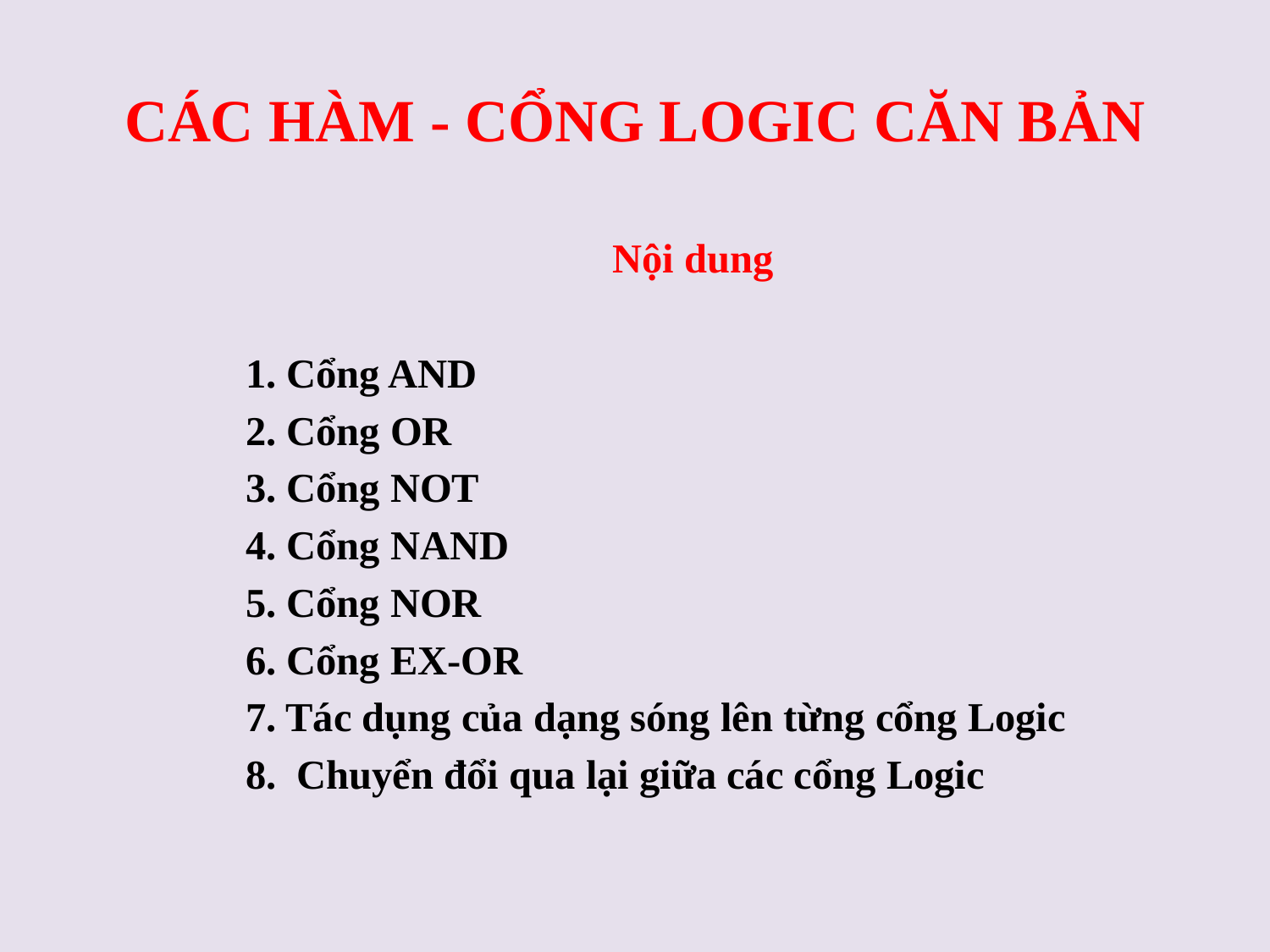

# CÁC HÀM - CỔNG LOGIC CĂN BẢN
Nội dung

1. Cổng AND
2. Cổng OR
3. Cổng NOT
4. Cổng NAND
5. Cổng NOR
6. Cổng EX-OR
7. Tác dụng của dạng sóng lên từng cổng Logic
8.  Chuyển đổi qua lại giữa các cổng Logic